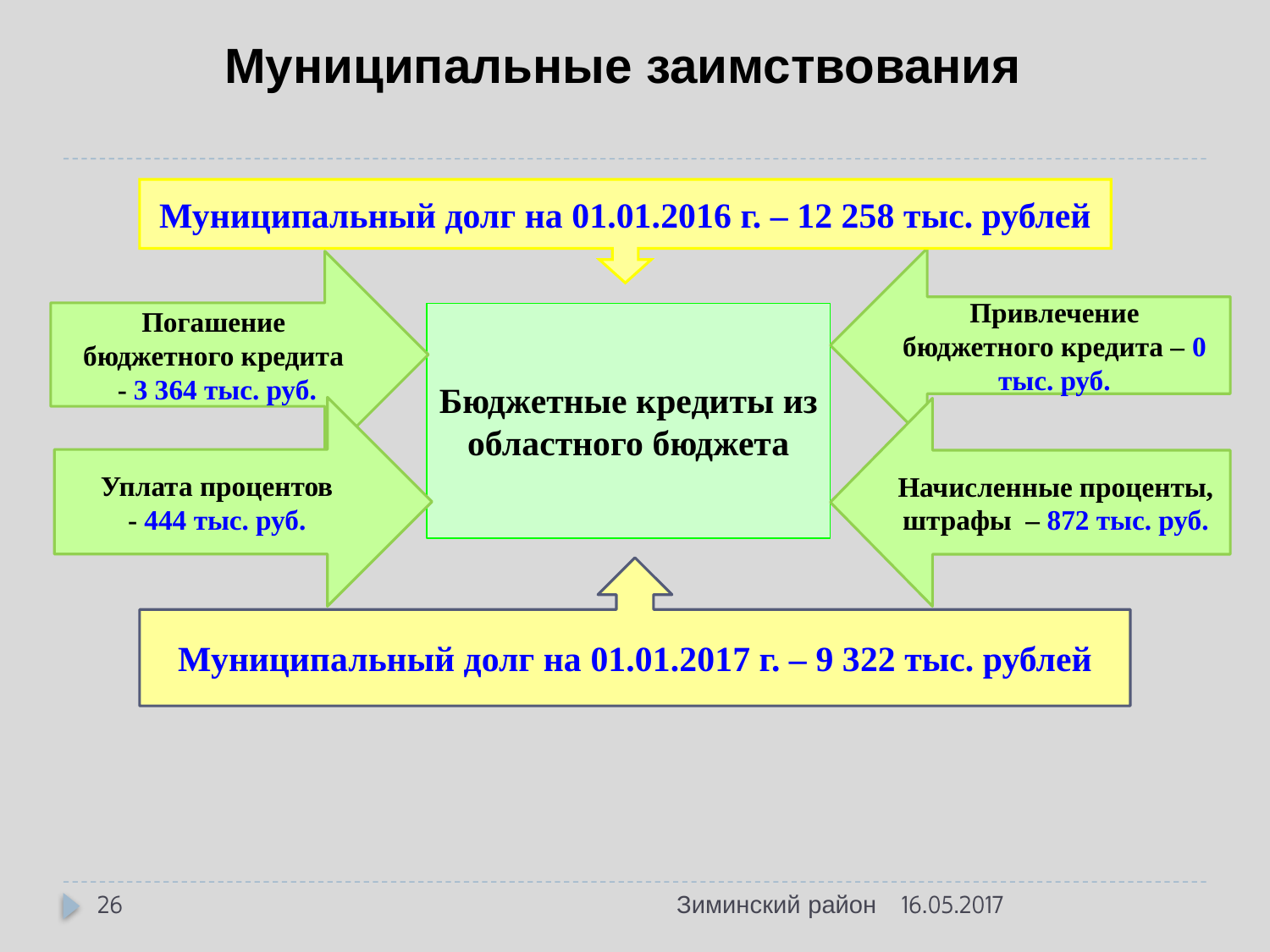

# Муниципальные заимствования
Муниципальный долг на 01.01.2016 г. – 12 258 тыс. рублей
Привлечение бюджетного кредита – 0 тыс. руб.
Погашение бюджетного кредита
 - 3 364 тыс. руб.
Бюджетные кредиты из областного бюджета
Уплата процентов
- 444 тыс. руб.
Начисленные проценты, штрафы  – 872 тыс. руб.
Муниципальный долг на 01.01.2017 г. – 9 322 тыс. рублей
26
Зиминский район
16.05.2017